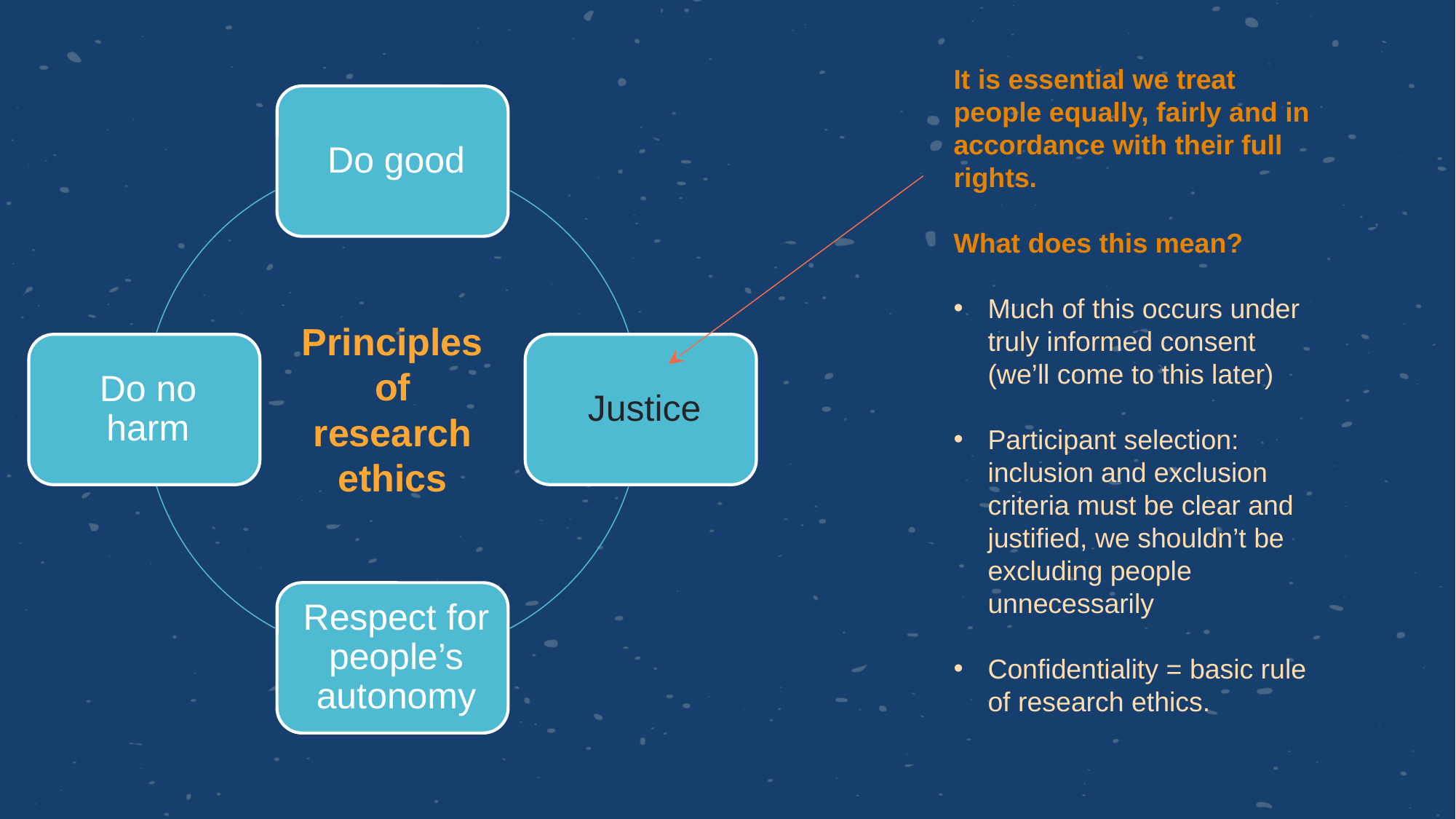

It is essential we treat people equally, fairly and in accordance with their full rights.

What does this mean?

Much of this occurs under truly informed consent (we’ll come to this later)

Participant selection: inclusion and exclusion criteria must be clear and justified, we shouldn’t be excluding people unnecessarily

Confidentiality = basic rule of research ethics.
Do good
Justice
Respect for people’s autonomy
Do no harm
Principles of research ethics